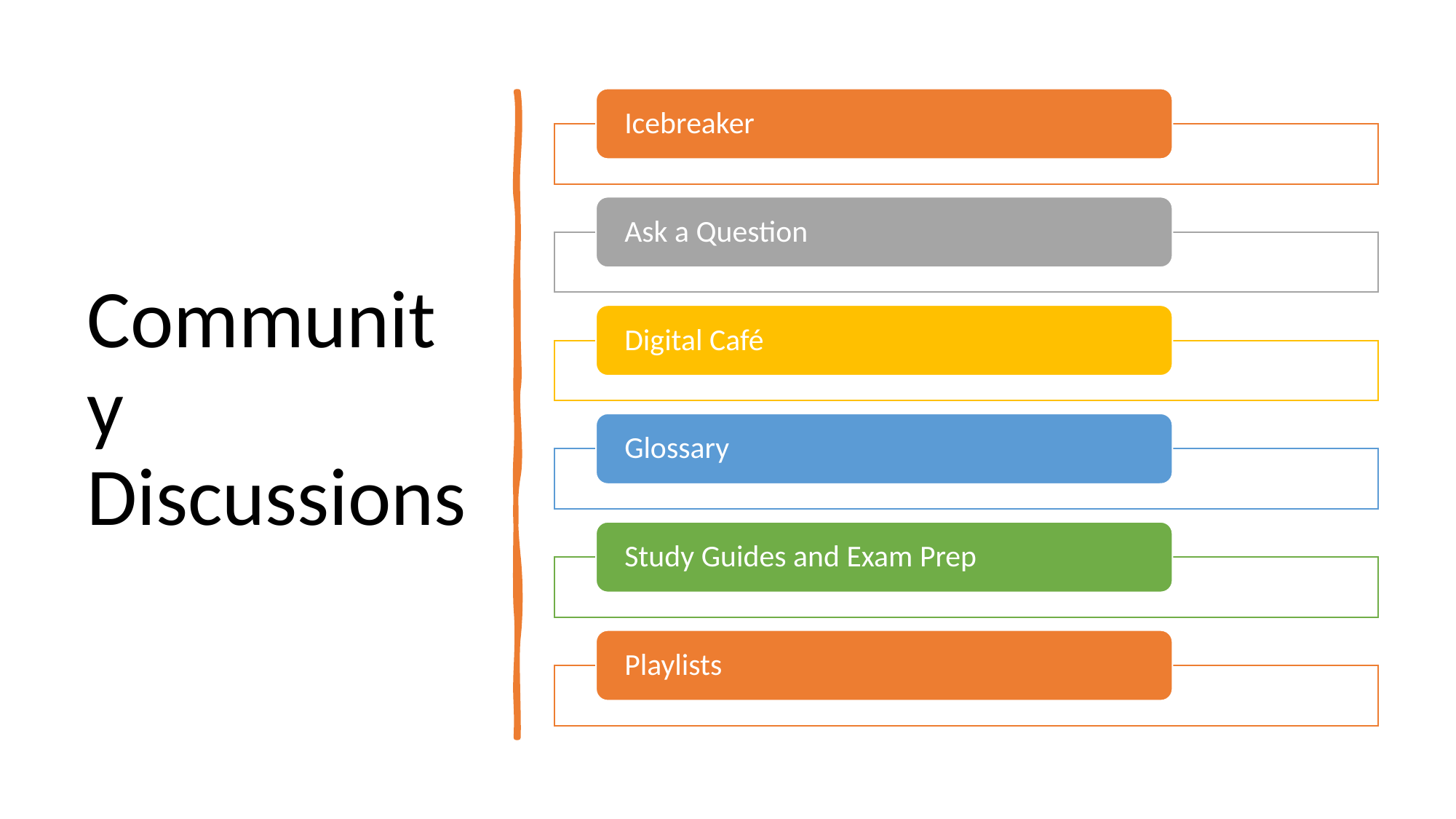

Icebreaker
Ask a Question
Digital Café
Glossary
Study Guides and Exam Prep
Playlists
# Community Discussions